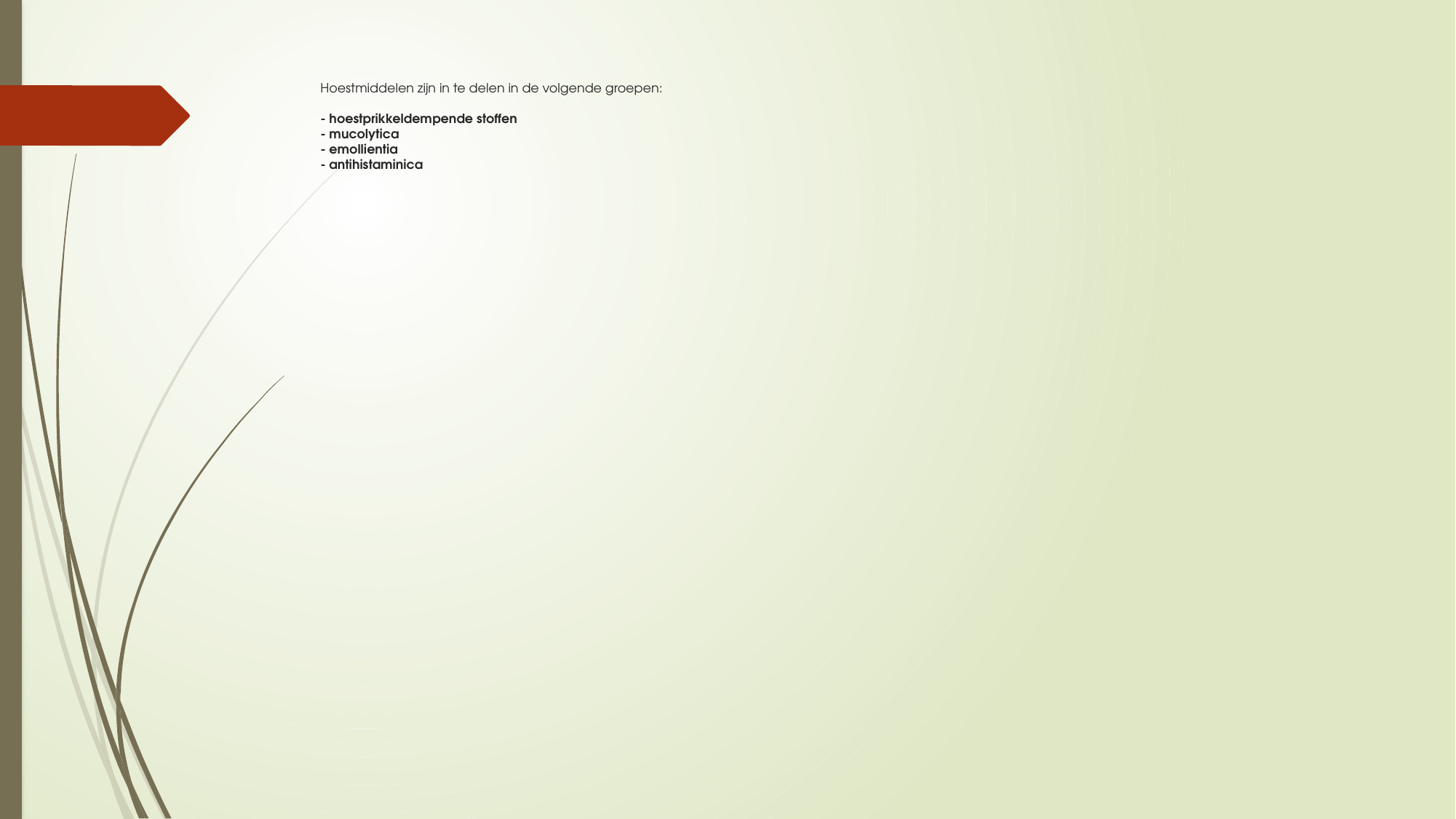

# Hoestmiddelen zijn in te delen in de volgende groepen: - hoestprikkeldempende stoffen - mucolytica - emollientia - antihistaminica